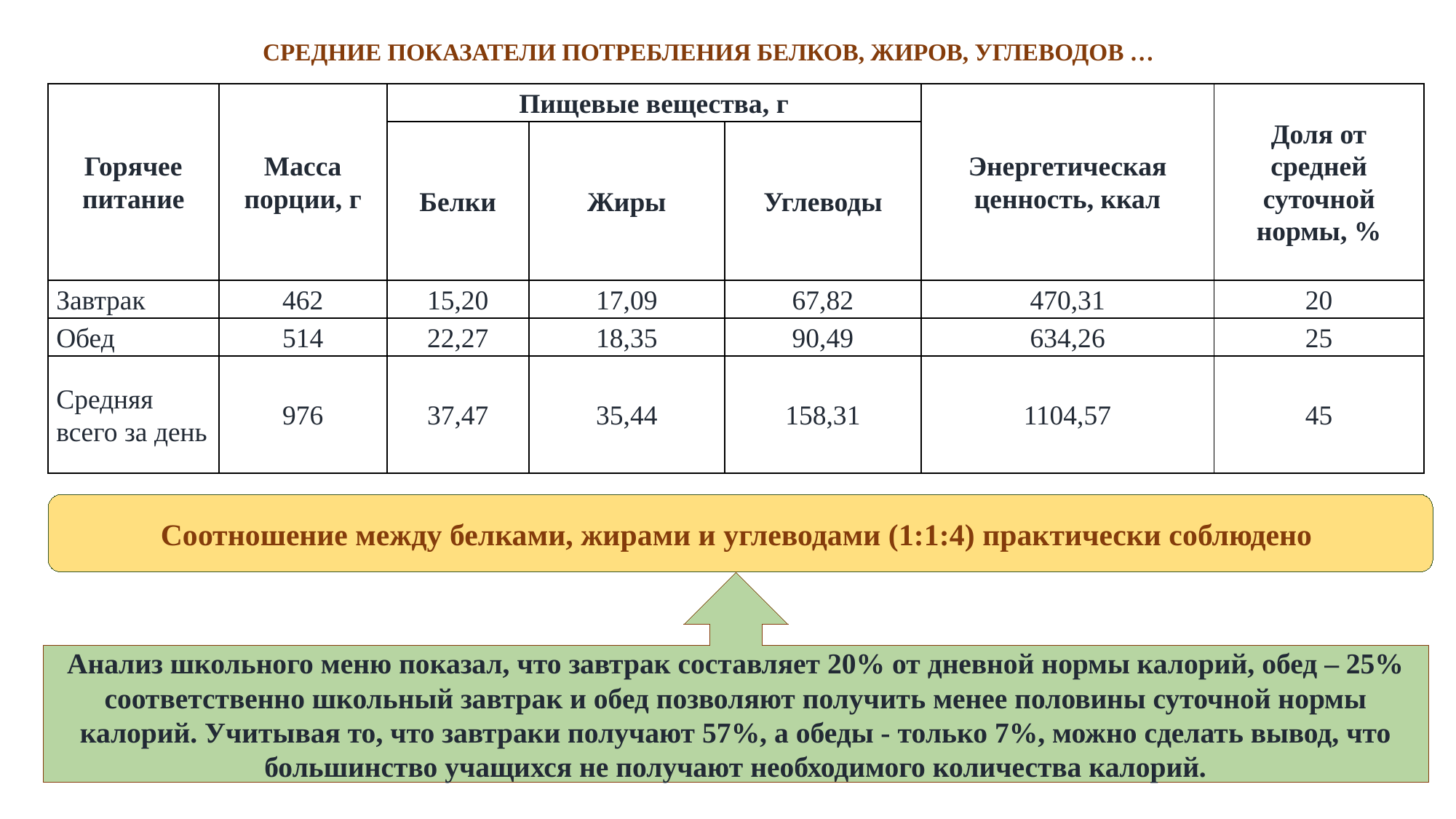

СРЕДНИЕ ПОКАЗАТЕЛИ ПОТРЕБЛЕНИЯ БЕЛКОВ, ЖИРОВ, УГЛЕВОДОВ …
| Горячее питание | Масса порции, г | Пищевые вещества, г |  |  | Энергетическая ценность, ккал | Доля от средней суточной нормы, % |
| --- | --- | --- | --- | --- | --- | --- |
|  |  | Белки | Жиры | Углеводы |  |  |
| Завтрак | 462 | 15,20 | 17,09 | 67,82 | 470,31 | 20 |
| Обед | 514 | 22,27 | 18,35 | 90,49 | 634,26 | 25 |
| Средняя всего за день | 976 | 37,47 | 35,44 | 158,31 | 1104,57 | 45 |
Соотношение между белками, жирами и углеводами (1:1:4) практически соблюдено
Анализ школьного меню показал, что завтрак составляет 20% от дневной нормы калорий, обед – 25% соответственно школьный завтрак и обед позволяют получить менее половины суточной нормы калорий. Учитывая то, что завтраки получают 57%, а обеды - только 7%, можно сделать вывод, что большинство учащихся не получают необходимого количества калорий.